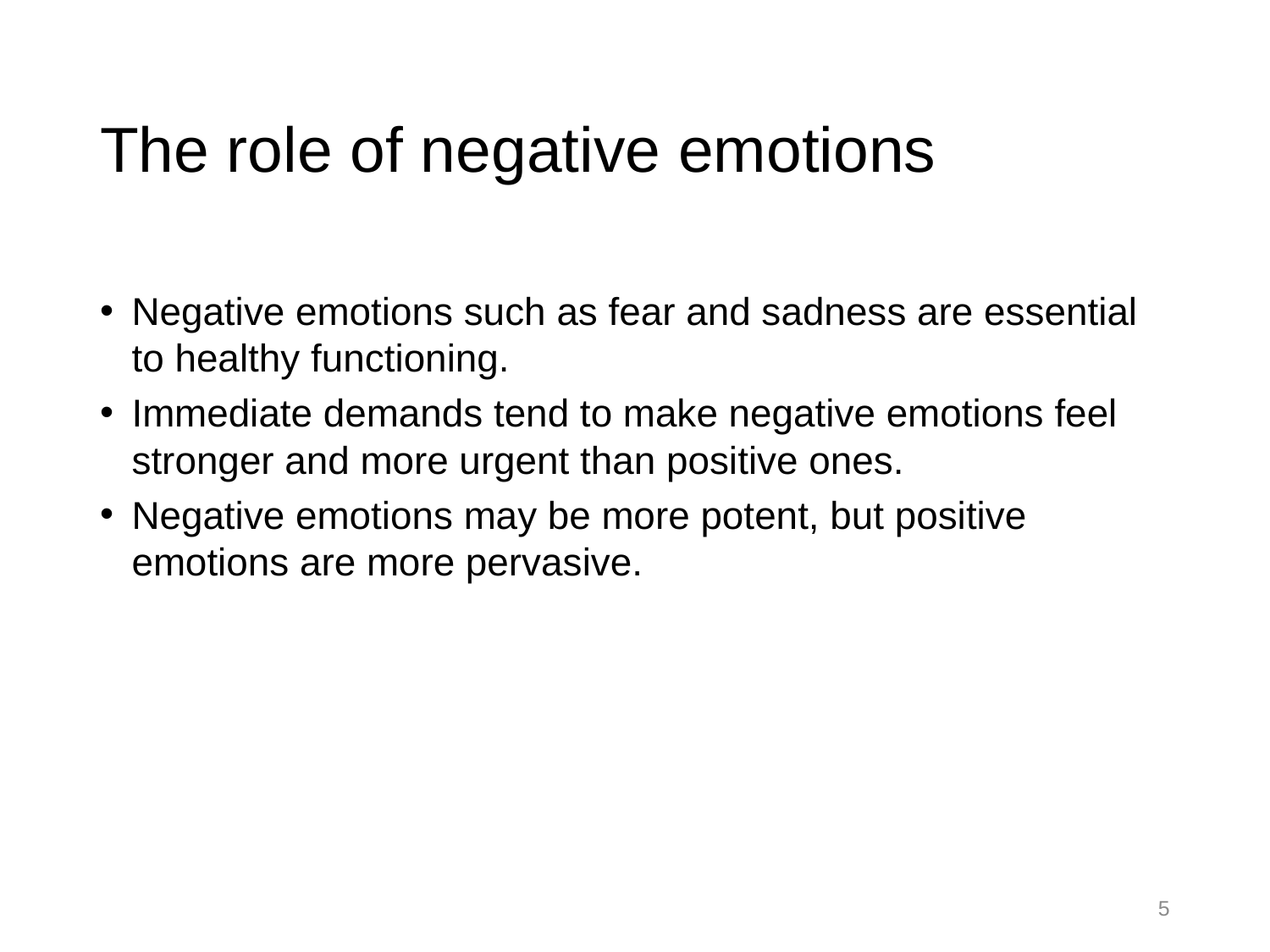

# The role of negative emotions
Negative emotions such as fear and sadness are essential to healthy functioning.
Immediate demands tend to make negative emotions feel stronger and more urgent than positive ones.
Negative emotions may be more potent, but positive emotions are more pervasive.
5